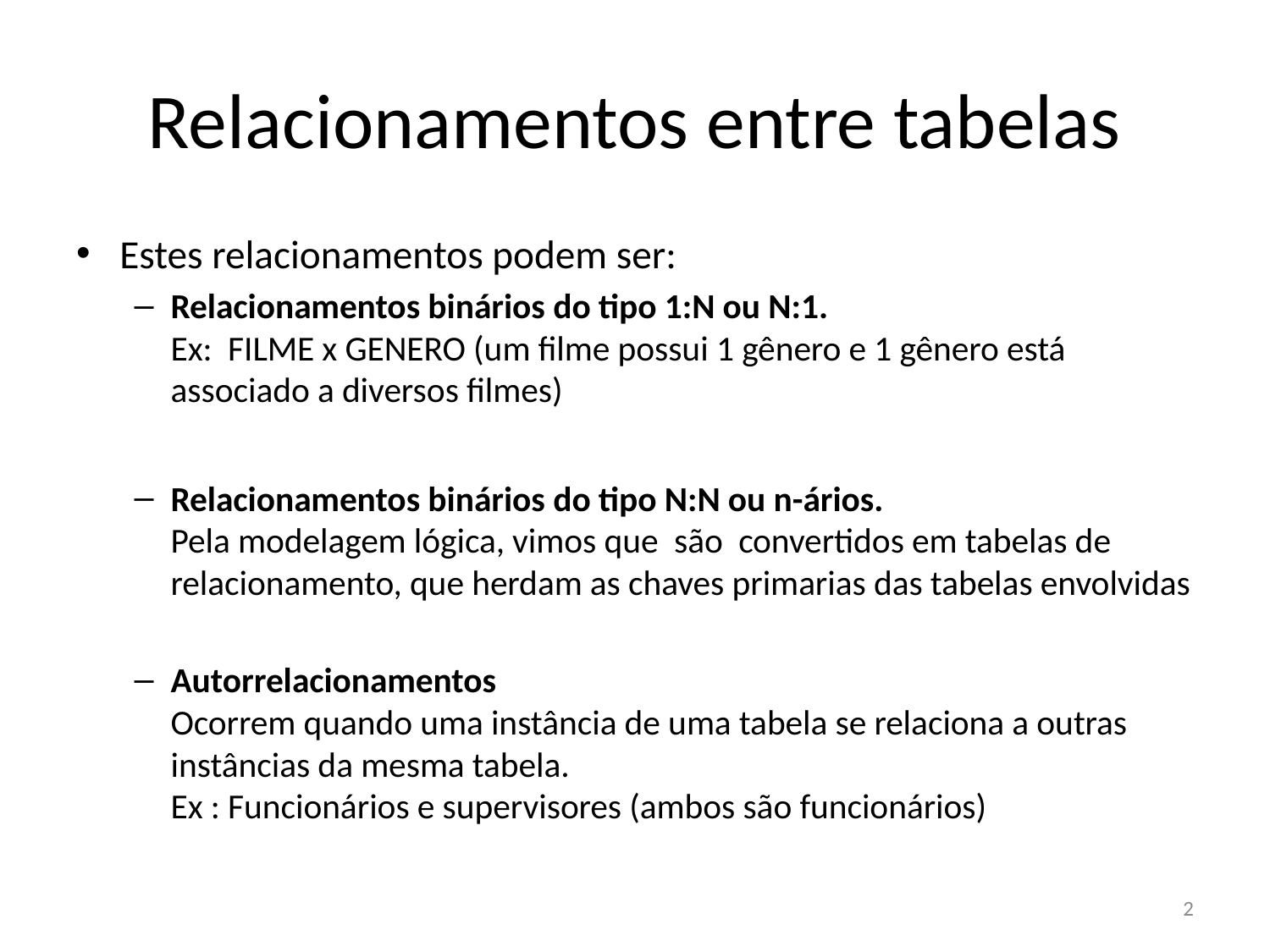

# Relacionamentos entre tabelas
Estes relacionamentos podem ser:
Relacionamentos binários do tipo 1:N ou N:1.
Ex:  FILME x GENERO (um filme possui 1 gênero e 1 gênero está associado a diversos filmes)

Relacionamentos binários do tipo N:N ou n-ários.
Pela modelagem lógica, vimos que  são  convertidos em tabelas de relacionamento, que herdam as chaves primarias das tabelas envolvidas

Autorrelacionamentos
Ocorrem quando uma instância de uma tabela se relaciona a outras instâncias da mesma tabela.
Ex : Funcionários e supervisores (ambos são funcionários)

2